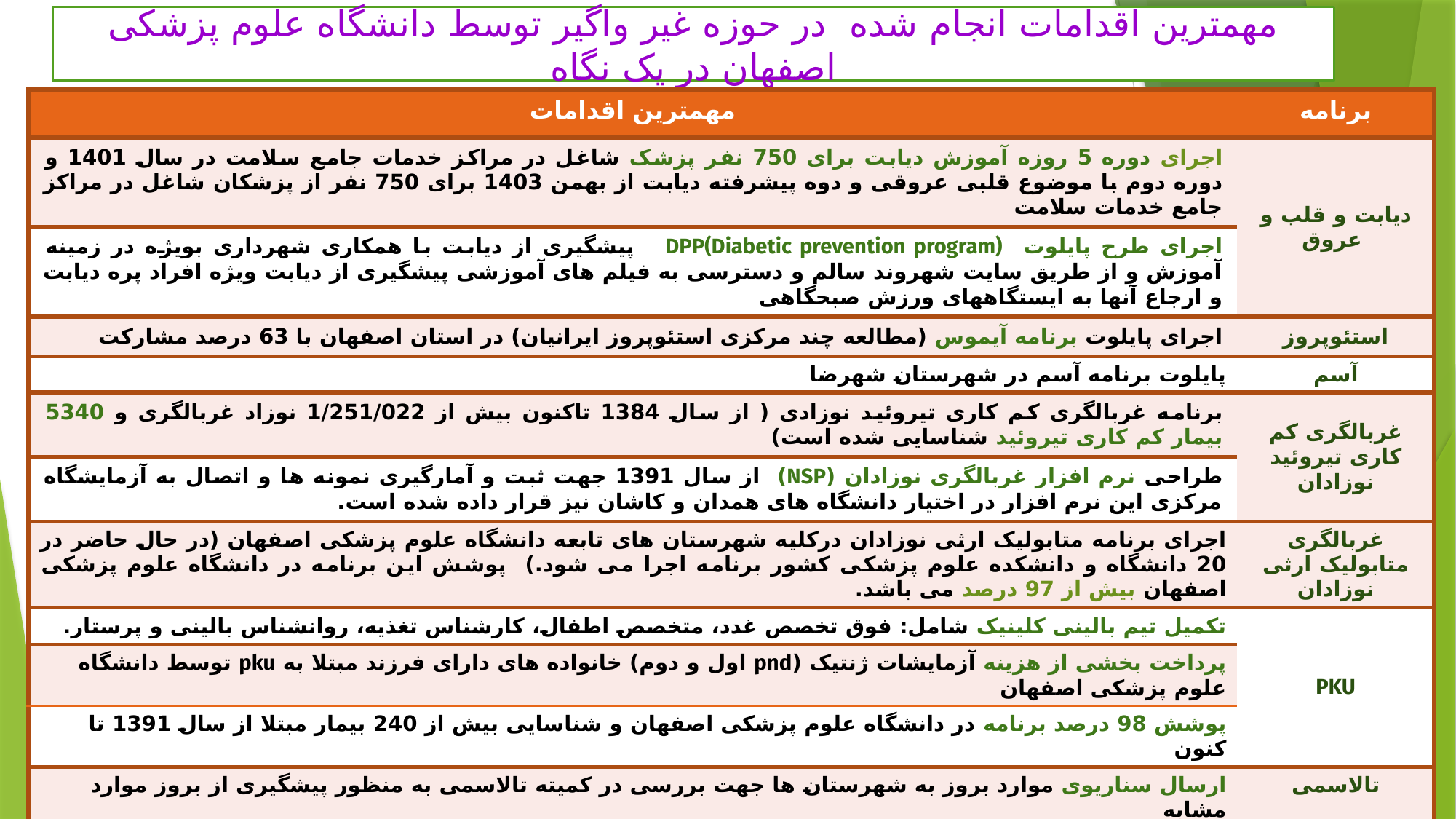

مهمترین اقدامات انجام شده  در حوزه غیر واگیر توسط دانشگاه علوم پزشکی اصفهان در یک نگاه
| مهمترین اقدامات | برنامه |
| --- | --- |
| اجرای دوره 5 روزه آموزش دیابت برای 750 نفر پزشک شاغل در مراکز خدمات جامع سلامت در سال 1401 و دوره دوم با موضوع قلبی عروقی و دوه پیشرفته دیابت از بهمن 1403 برای 750 نفر از پزشکان شاغل در مراکز جامع خدمات سلامت | دیابت و قلب و عروق |
| اجرای طرح پایلوت DPP(Diabetic prevention program) پیشگیری از دیابت با همکاری شهرداری بویژه در زمینه آموزش و از طریق سایت شهروند سالم و دسترسی به فیلم های آموزشی پیشگیری از دیابت ویژه افراد پره دیابت و ارجاع آنها به ایستگاههای ورزش صبحگاهی |  |
| اجرای پایلوت برنامه آیموس (مطالعه چند مرکزی استئوپروز ایرانیان) در استان اصفهان با 63 درصد مشارکت | استئوپروز |
| پایلوت برنامه آسم در شهرستان شهرضا | آسم |
| برنامه غربالگری کم کاری تیروئید نوزادی ( از سال 1384 تاکنون بیش از 1/251/022 نوزاد غربالگری و 5340 بیمار کم کاری تیروئید شناسایی شده است) | غربالگری کم کاری تیروئید نوزادان |
| طراحی نرم افزار غربالگری نوزادان (NSP) از سال 1391 جهت ثبت و آمارگیری نمونه ها و اتصال به آزمایشگاه مرکزی این نرم افزار در اختیار دانشگاه های همدان و کاشان نیز قرار داده شده است. |  |
| اجرای برنامه متابولیک ارثی نوزادان درکلیه شهرستان های تابعه دانشگاه علوم پزشکی اصفهان (در حال حاضر در 20 دانشگاه و دانشکده علوم پزشکی کشور برنامه اجرا می شود.) پوشش این برنامه در دانشگاه علوم پزشکی اصفهان بیش از 97 درصد می باشد. | غربالگری متابولیک ارثی نوزادان |
| تکمیل تیم بالینی کلینیک شامل: فوق تخصص غدد، متخصص اطفال، کارشناس تغذیه، روانشناس بالینی و پرستار. | PKU |
| پرداخت بخشی از هزینه آزمایشات ژنتیک (pnd اول و دوم) خانواده های دارای فرزند مبتلا به pku توسط دانشگاه علوم پزشکی اصفهان |  |
| پوشش 98 درصد برنامه در دانشگاه علوم پزشکی اصفهان و شناسایی بیش از 240 بیمار مبتلا از سال 1391 تا کنون |  |
| ارسال سناریوی موارد بروز به شهرستان ها جهت بررسی در کمیته تالاسمی به منظور پیشگیری از بروز موارد مشابه | تالاسمی |
| تشکیل جلسات مستمر با شیوخ اتباع با توجه به افزایش تعداد اتباع در سال های اخیر |  |
| با پیگیری های انجام شده تبلیغات شهری کالاهای آسیب رسان در شهر اصفهان صفر شده است. | ممنوعیت تبلیغات کالاهای آسیب رسان |